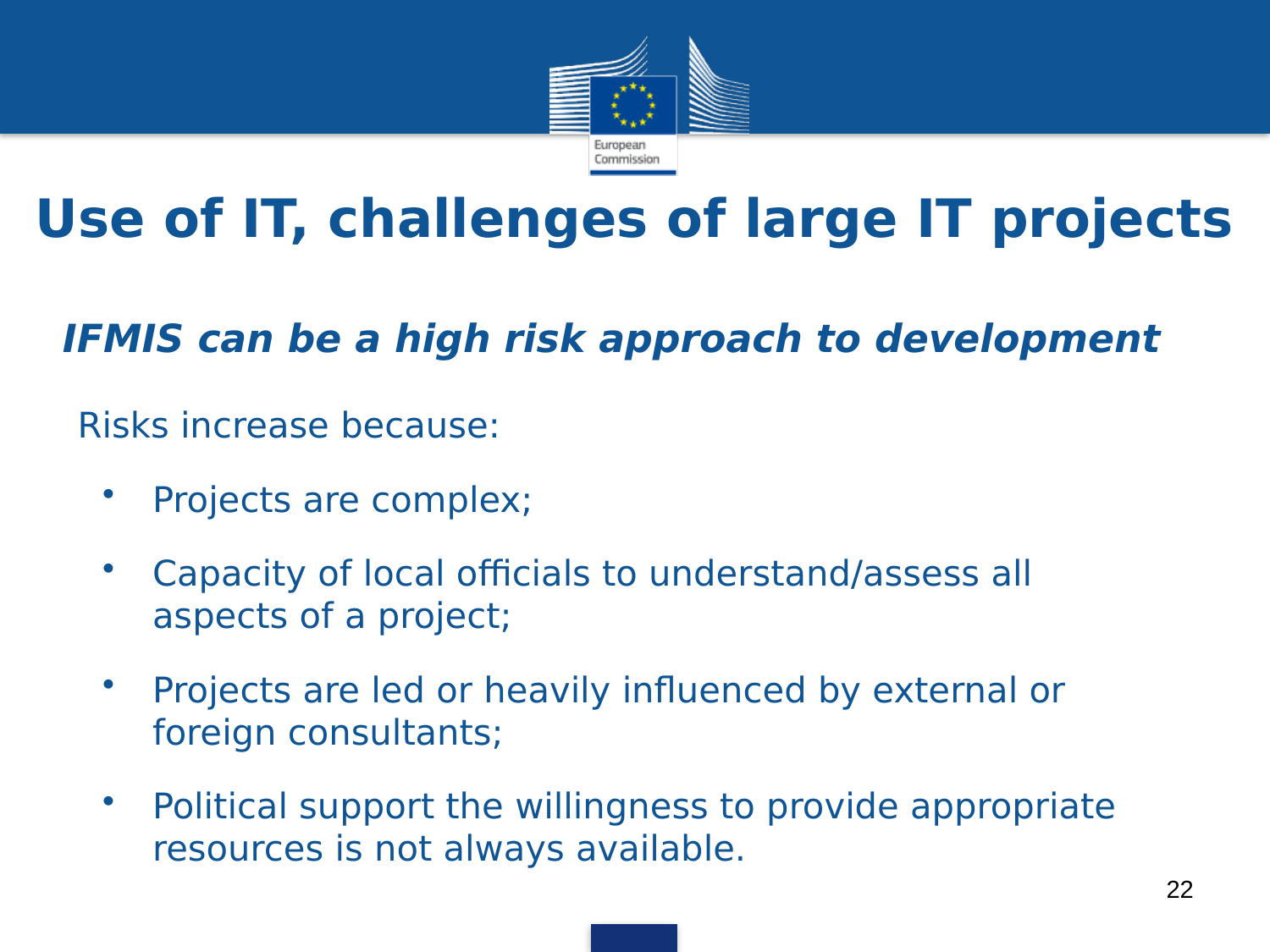

Use of IT, challenges of large IT projects
# IFMIS can be a high risk approach to development
Risks increase because:
Projects are complex;
Capacity of local officials to understand/assess all aspects of a project;
Projects are led or heavily influenced by external or foreign consultants;
Political support the willingness to provide appropriate resources is not always available.

22